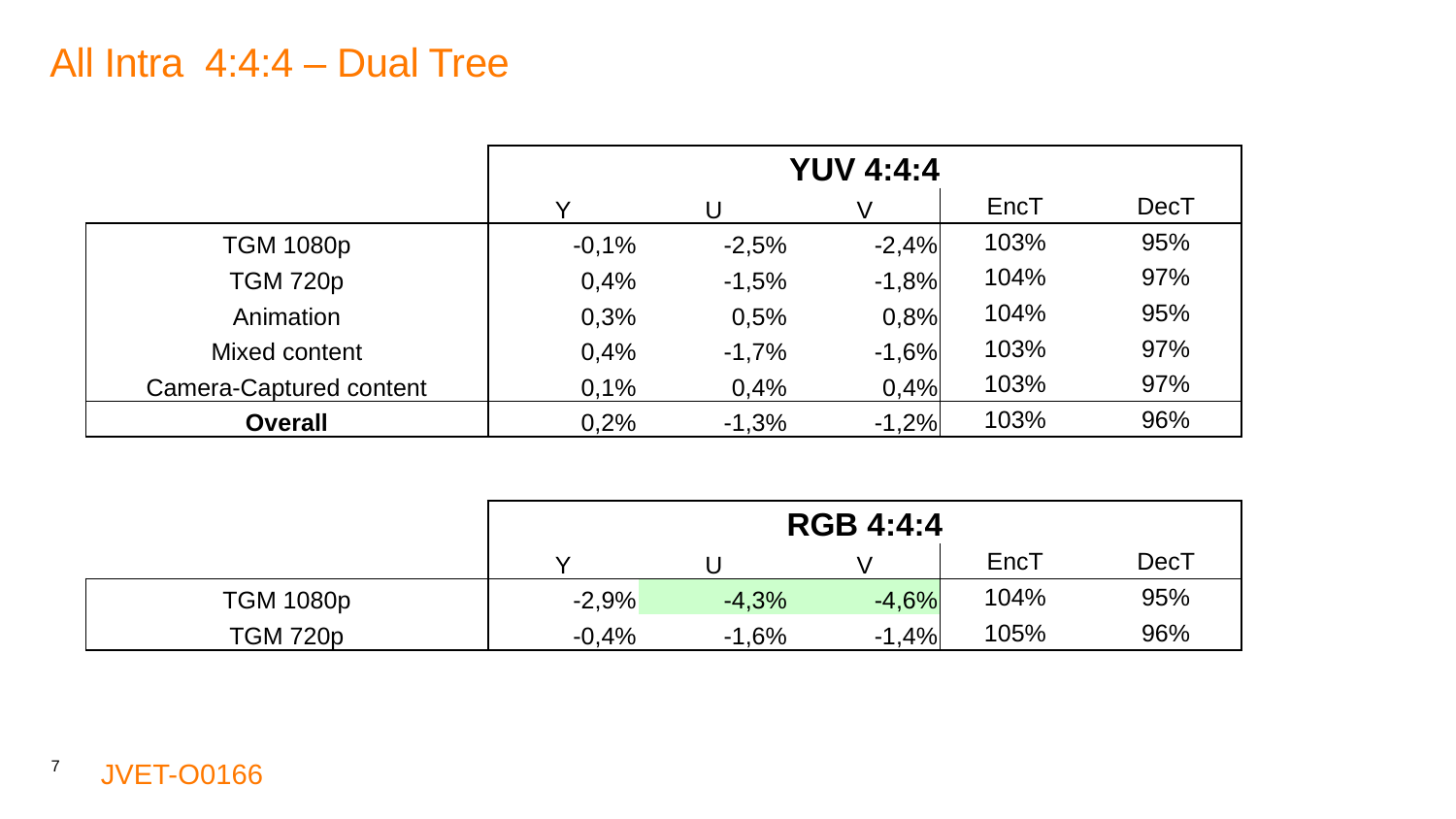

# All Intra  4:4:4 – Dual Tree

|  | YUV 4:4:4 |  |  |  |  |
| --- | --- | --- | --- | --- | --- |
|  | Y | U | V | EncT | DecT |
| TGM 1080p | -0,1% | -2,5% | -2,4% | 103% | 95% |
| TGM 720p | 0,4% | -1,5% | -1,8% | 104% | 97% |
| Animation | 0,3% | 0,5% | 0,8% | 104% | 95% |
| Mixed content | 0,4% | -1,7% | -1,6% | 103% | 97% |
| Camera-Captured content | 0,1% | 0,4% | 0,4% | 103% | 97% |
| Overall | 0,2% | -1,3% | -1,2% | 103% | 96% |
|  | RGB 4:4:4 |  |  |  |  |
| --- | --- | --- | --- | --- | --- |
|  | Y | U | V | EncT | DecT |
| TGM 1080p | -2,9% | -4,3% | -4,6% | 104% | 95% |
| TGM 720p | -0,4% | -1,6% | -1,4% | 105% | 96% |